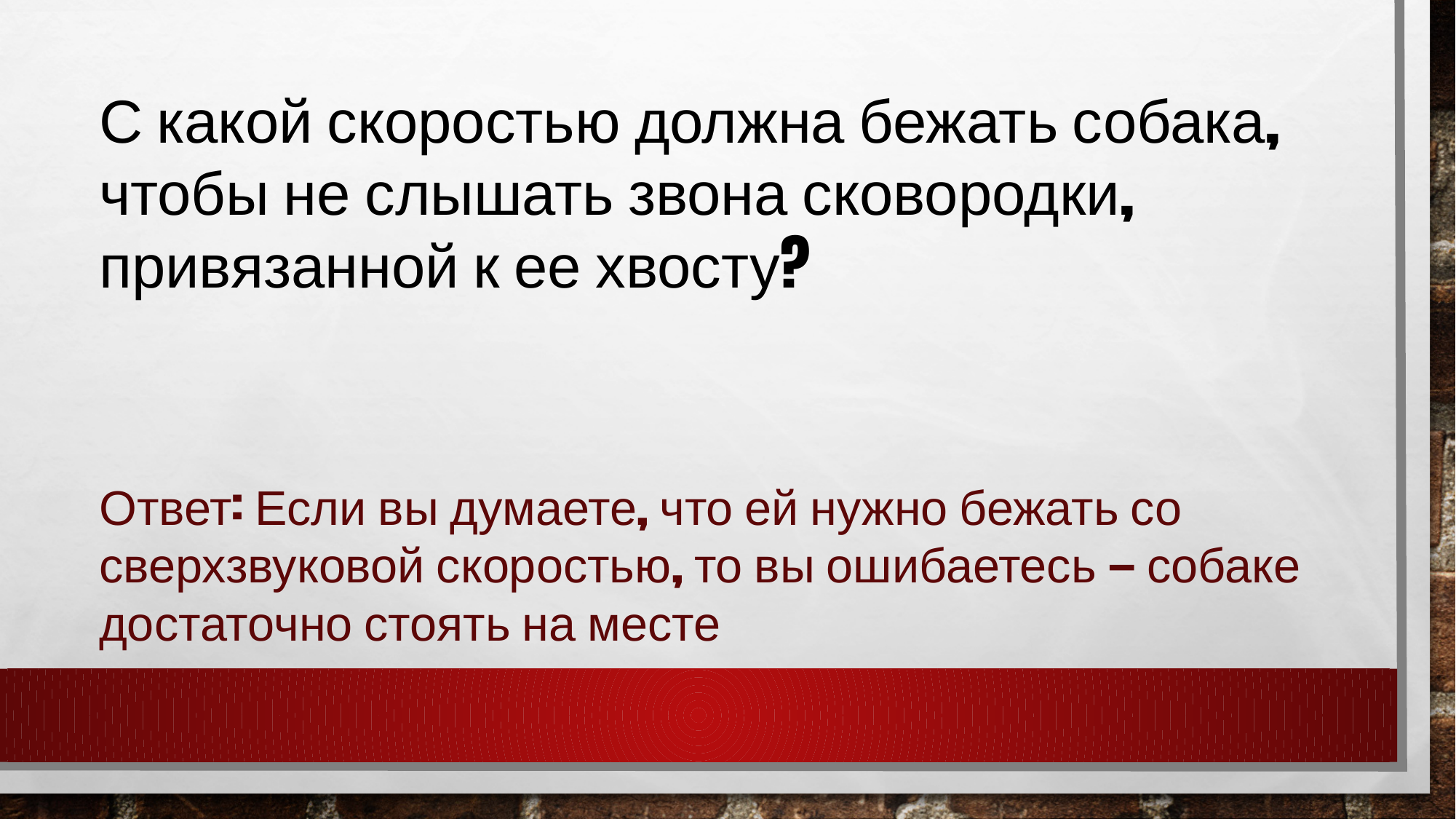

С какой скоростью должна бежать собака, чтобы не слышать звона сковородки, привязанной к ее хвосту?
Ответ: Если вы думаете, что ей нужно бежать со сверхзвуковой скоростью, то вы ошибаетесь — собаке достаточно стоять на месте